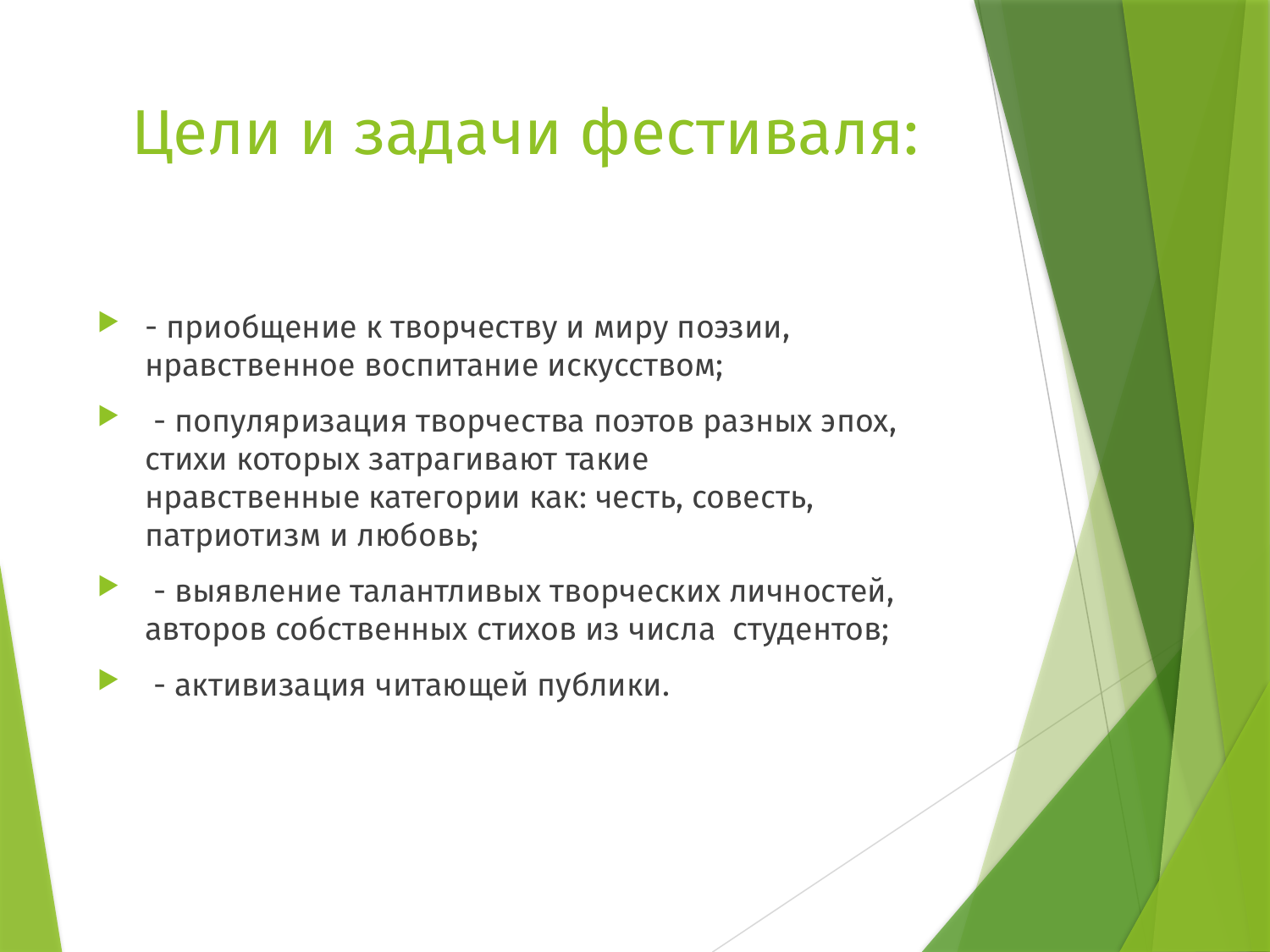

# Цели и задачи фестиваля:
- приобщение к творчеству и миру поэзии, нравственное воспитание искусством;
 - популяризация творчества поэтов разных эпох, стихи которых затрагивают такие            нравственные категории как: честь, совесть, патриотизм и любовь;
 - выявление талантливых творческих личностей, авторов собственных стихов из числа  студентов;
 - активизация читающей публики.